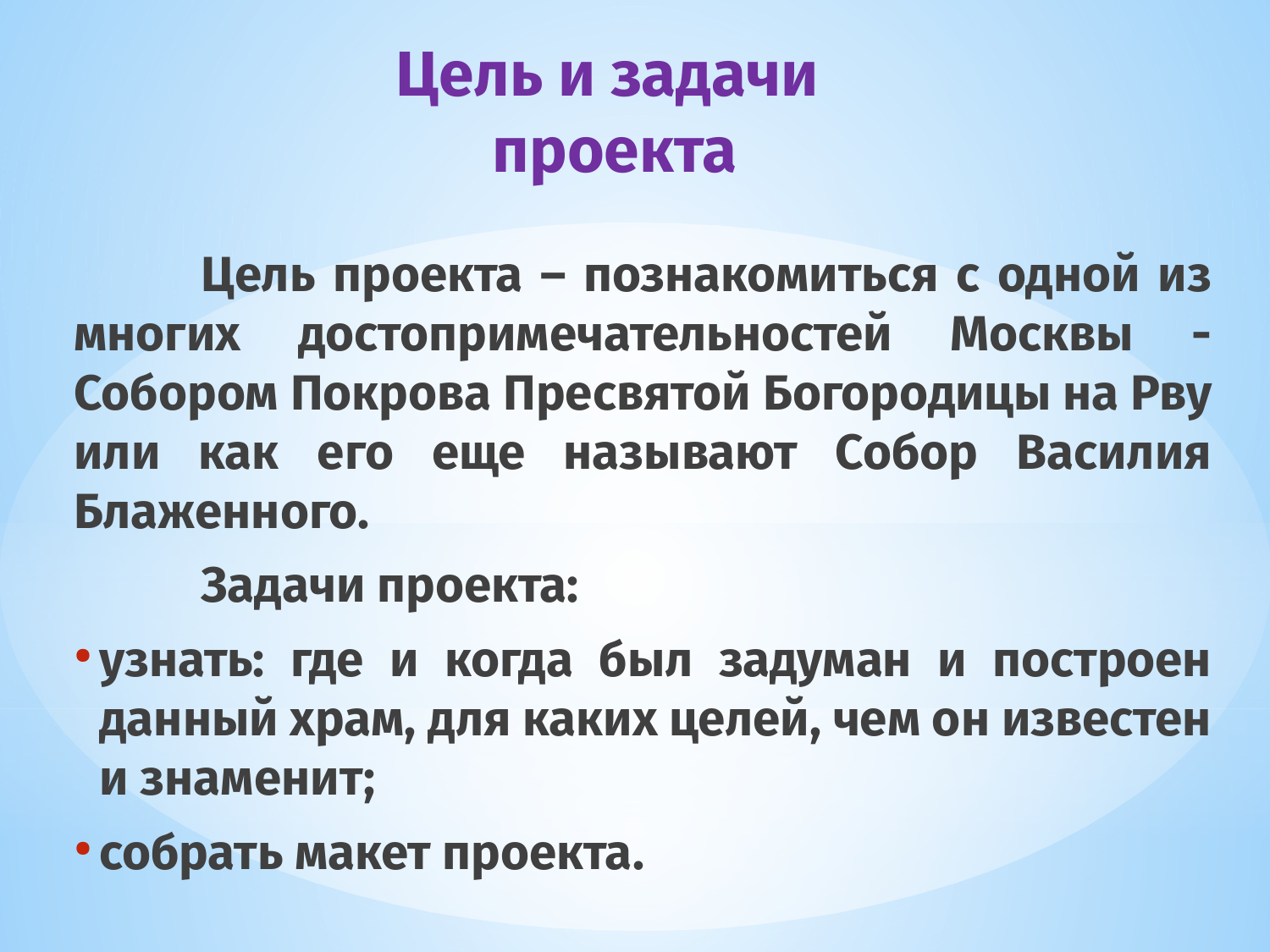

Цель и задачи
проекта
	Цель проекта – познакомиться с одной из многих достопримечательностей Москвы - Собором Покрова Пресвятой Богородицы на Рву или как его еще называют Собор Василия Блаженного.
   	Задачи проекта:
узнать: где и когда был задуман и построен данный храм, для каких целей, чем он известен и знаменит;
собрать макет проекта.